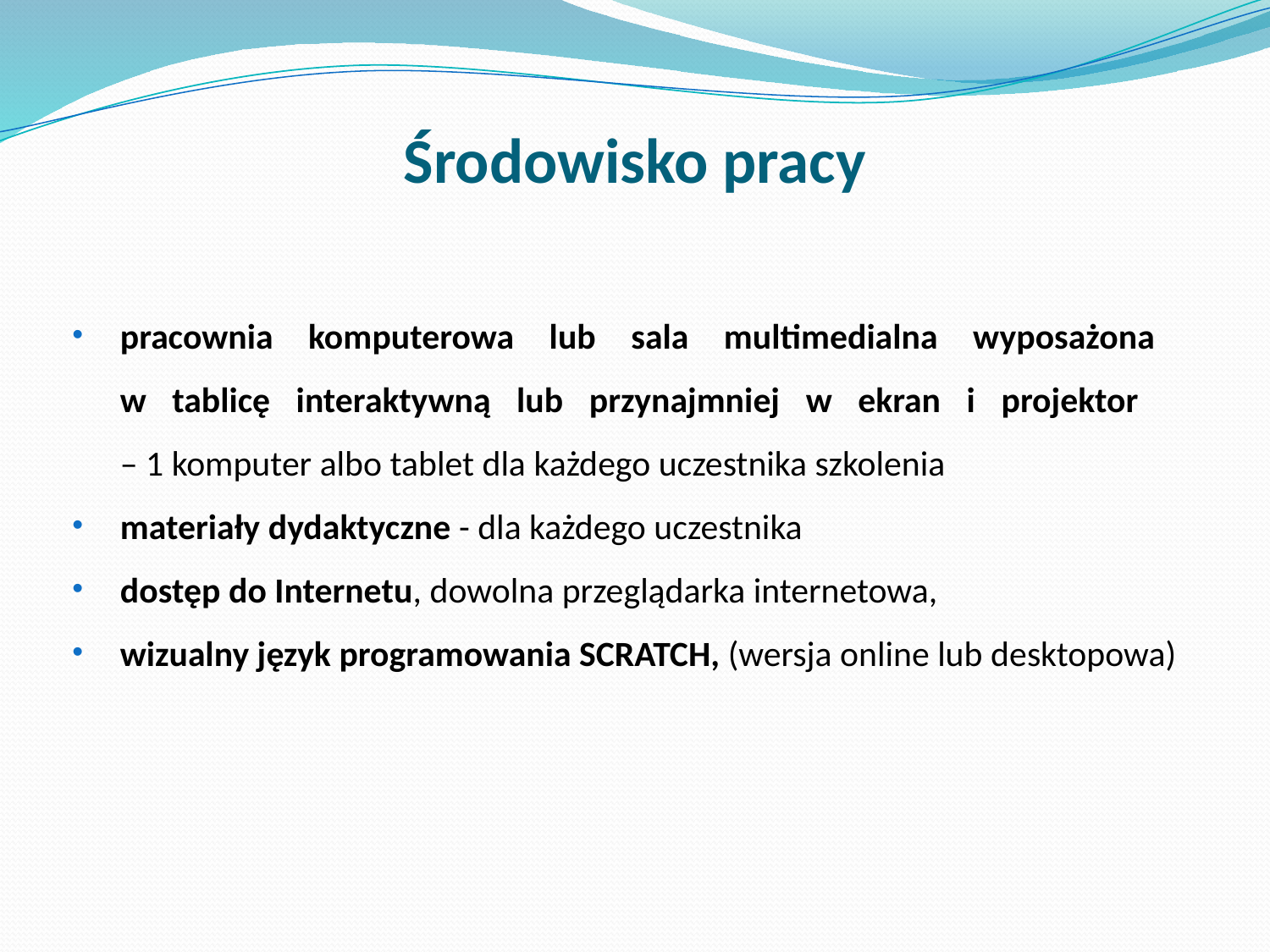

# Środowisko pracy
pracownia komputerowa lub sala multimedialna wyposażona
w tablicę interaktywną lub przynajmniej w ekran i projektor
– 1 komputer albo tablet dla każdego uczestnika szkolenia
materiały dydaktyczne - dla każdego uczestnika
dostęp do Internetu, dowolna przeglądarka internetowa,
wizualny język programowania SCRATCH, (wersja online lub desktopowa)